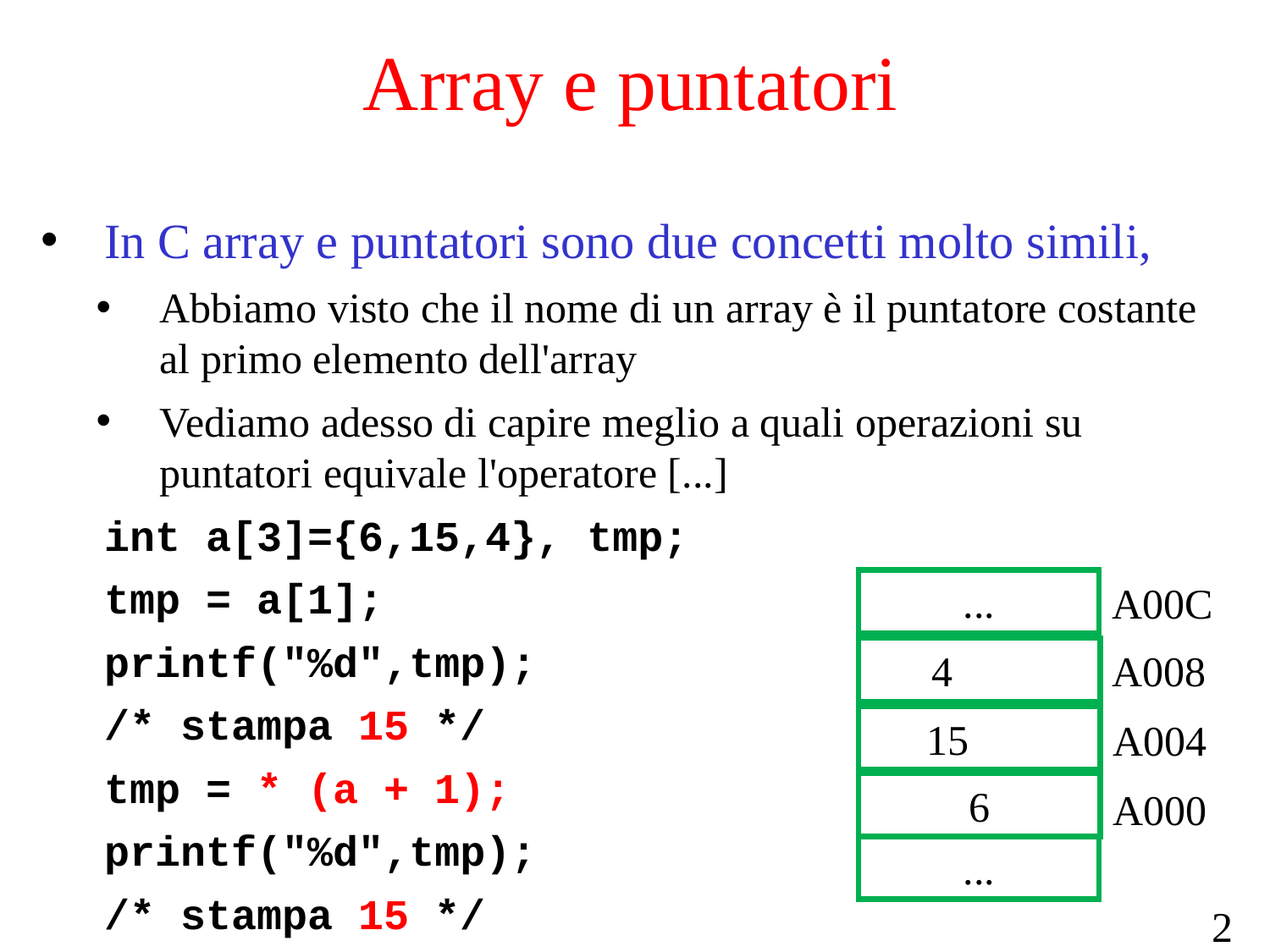

# Array e puntatori
In C array e puntatori sono due concetti molto simili,
Abbiamo visto che il nome di un array è il puntatore costante al primo elemento dell'array
Vediamo adesso di capire meglio a quali operazioni su puntatori equivale l'operatore [...]
int a[3]={6,15,4}, tmp;
tmp = a[1];
printf("%d",tmp);
/* stampa 15 */
tmp = * (a + 1);
printf("%d",tmp);
/* stampa 15 */

...
A00C
A008
4
15
A004
6
A000
...
28